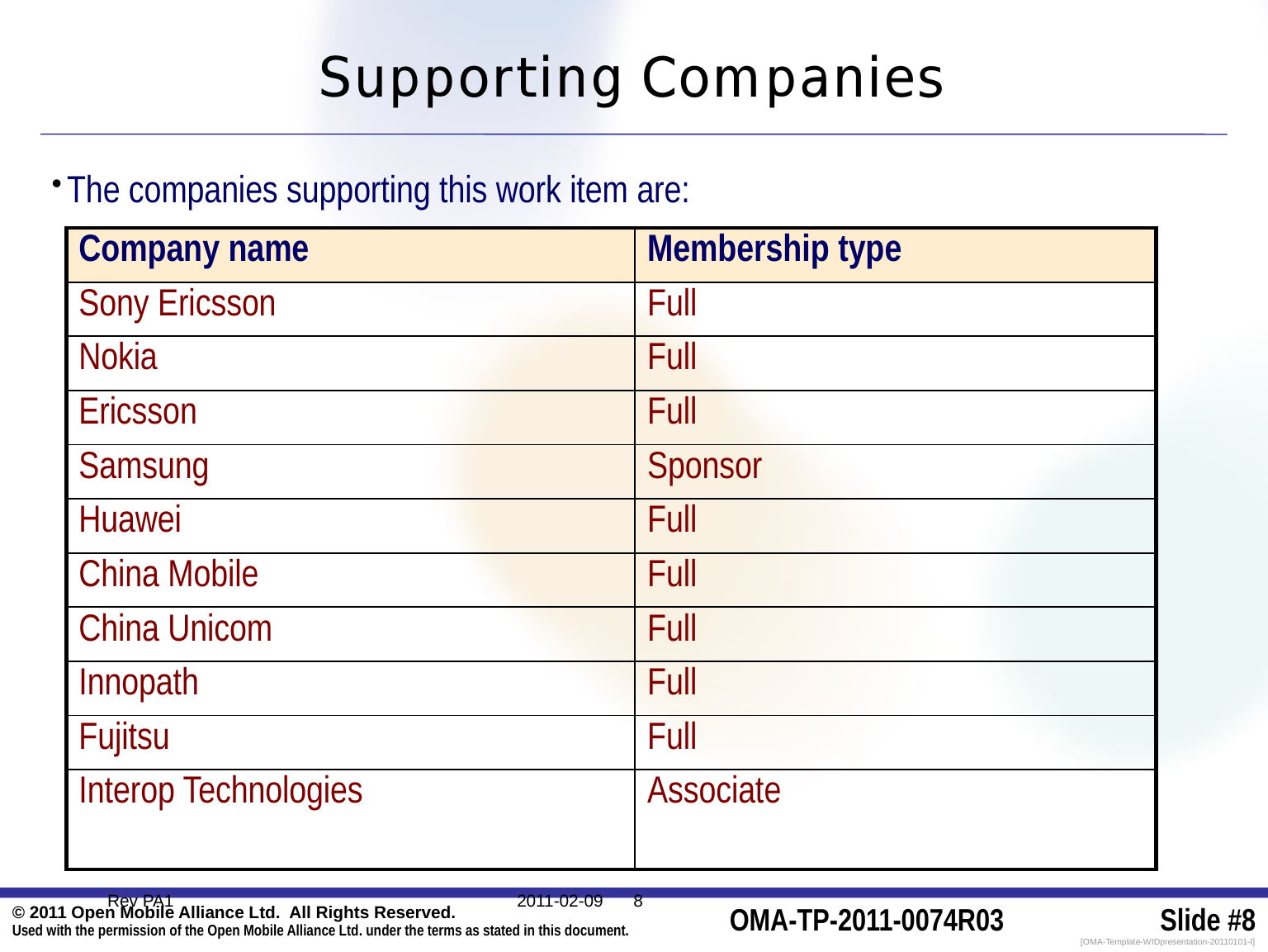

# Supporting Companies
The companies supporting this work item are:
| Company name | Membership type |
| --- | --- |
| Sony Ericsson | Full |
| Nokia | Full |
| Ericsson | Full |
| Samsung | Sponsor |
| Huawei | Full |
| China Mobile | Full |
| China Unicom | Full |
| Innopath | Full |
| Fujitsu | Full |
| Interop Technologies | Associate |